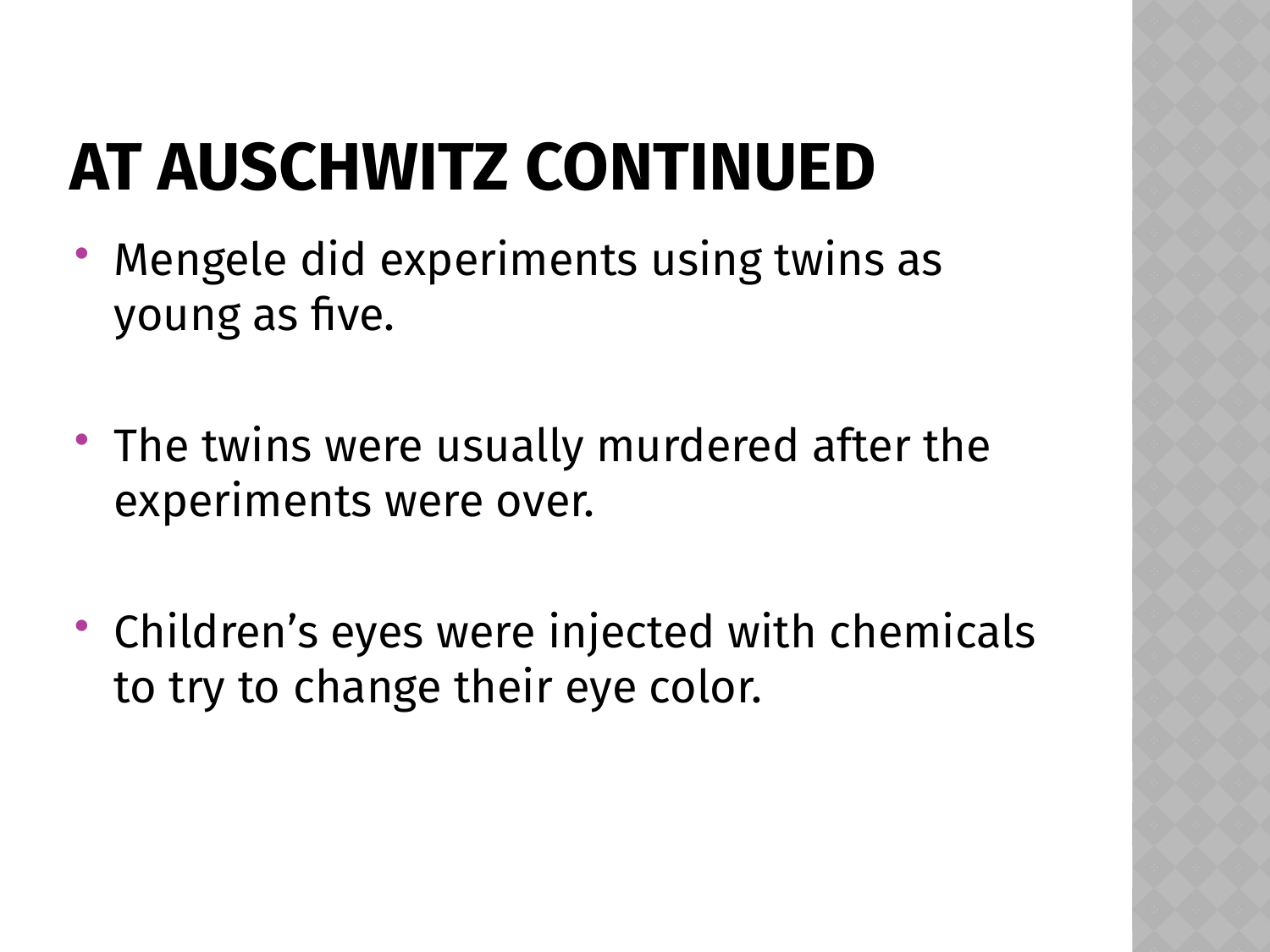

# At Auschwitz continued
Mengele did experiments using twins as young as five.

The twins were usually murdered after the experiments were over.

Children’s eyes were injected with chemicals to try to change their eye color.